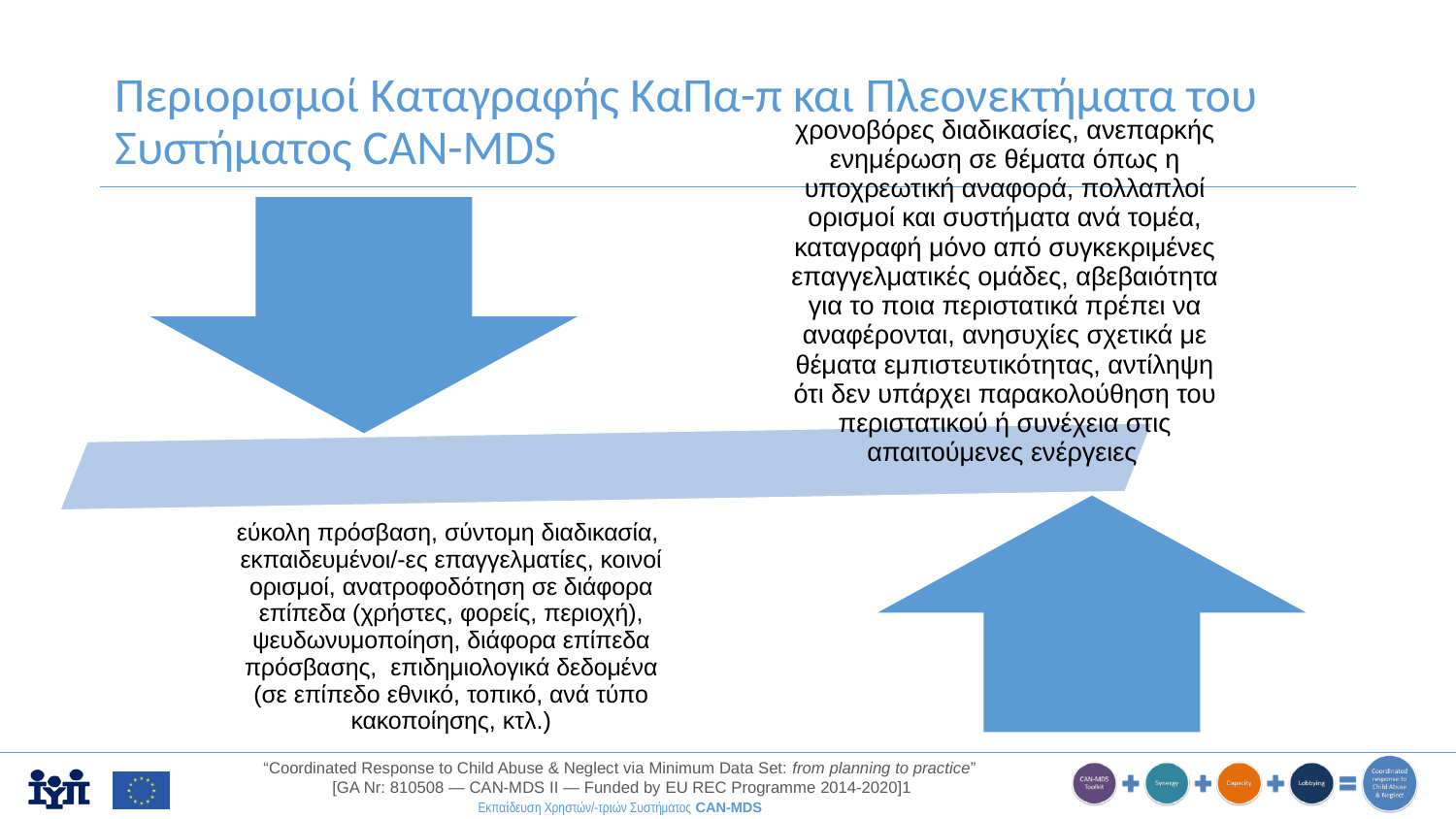

# Περιορισμοί Καταγραφής ΚαΠα-π και Πλεονεκτήματα του Συστήματος CAN-MDS
εύκολη πρόσβαση, σύντομη διαδικασία,  εκπαιδευμένοι/-ες επαγγελματίες, κοινοί ορισμοί, ανατροφοδότηση σε διάφορα επίπεδα (χρήστες, φορείς, περιοχή), ψευδωνυμοποίηση, διάφορα επίπεδα πρόσβασης,  επιδημιολογικά δεδομένα (σε επίπεδο εθνικό, τοπικό, ανά τύπο κακοποίησης, κτλ.)